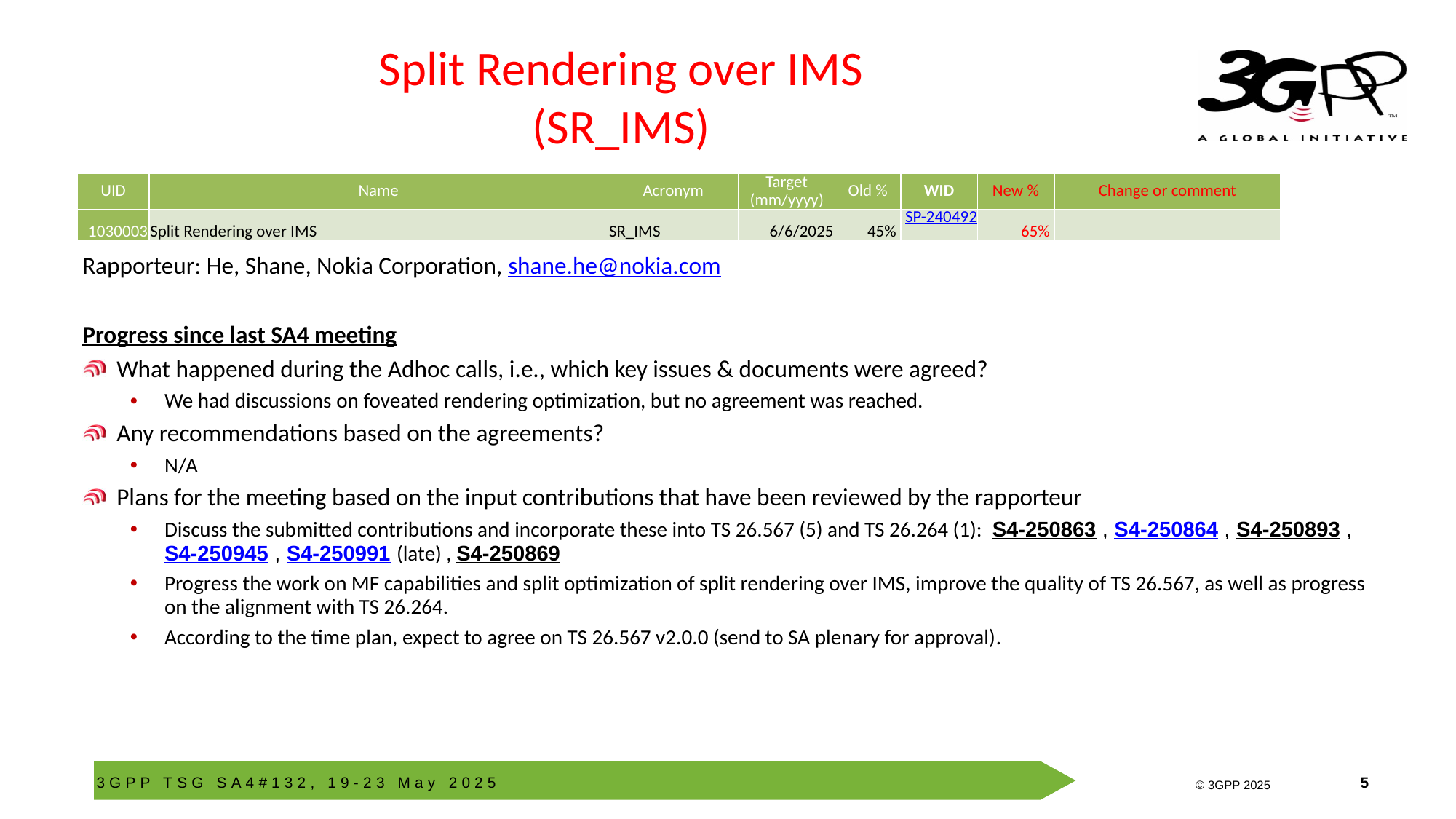

# Split Rendering over IMS (SR_IMS)
| UID | Name | Acronym | Target (mm/yyyy) | Old % | WID | New % | Change or comment |
| --- | --- | --- | --- | --- | --- | --- | --- |
| 1030003 | Split Rendering over IMS | SR\_IMS | 6/6/2025 | 45% | SP-240492 | 65% |  |
Rapporteur: He, Shane, Nokia Corporation, shane.he@nokia.com

Progress since last SA4 meeting
What happened during the Adhoc calls, i.e., which key issues & documents were agreed?
We had discussions on foveated rendering optimization, but no agreement was reached.
Any recommendations based on the agreements?
N/A
Plans for the meeting based on the input contributions that have been reviewed by the rapporteur
Discuss the submitted contributions and incorporate these into TS 26.567 (5) and TS 26.264 (1):  S4-250863 , S4-250864 , S4-250893 , S4-250945 , S4-250991 (late) , S4-250869
Progress the work on MF capabilities and split optimization of split rendering over IMS, improve the quality of TS 26.567, as well as progress on the alignment with TS 26.264.
According to the time plan, expect to agree on TS 26.567 v2.0.0 (send to SA plenary for approval).